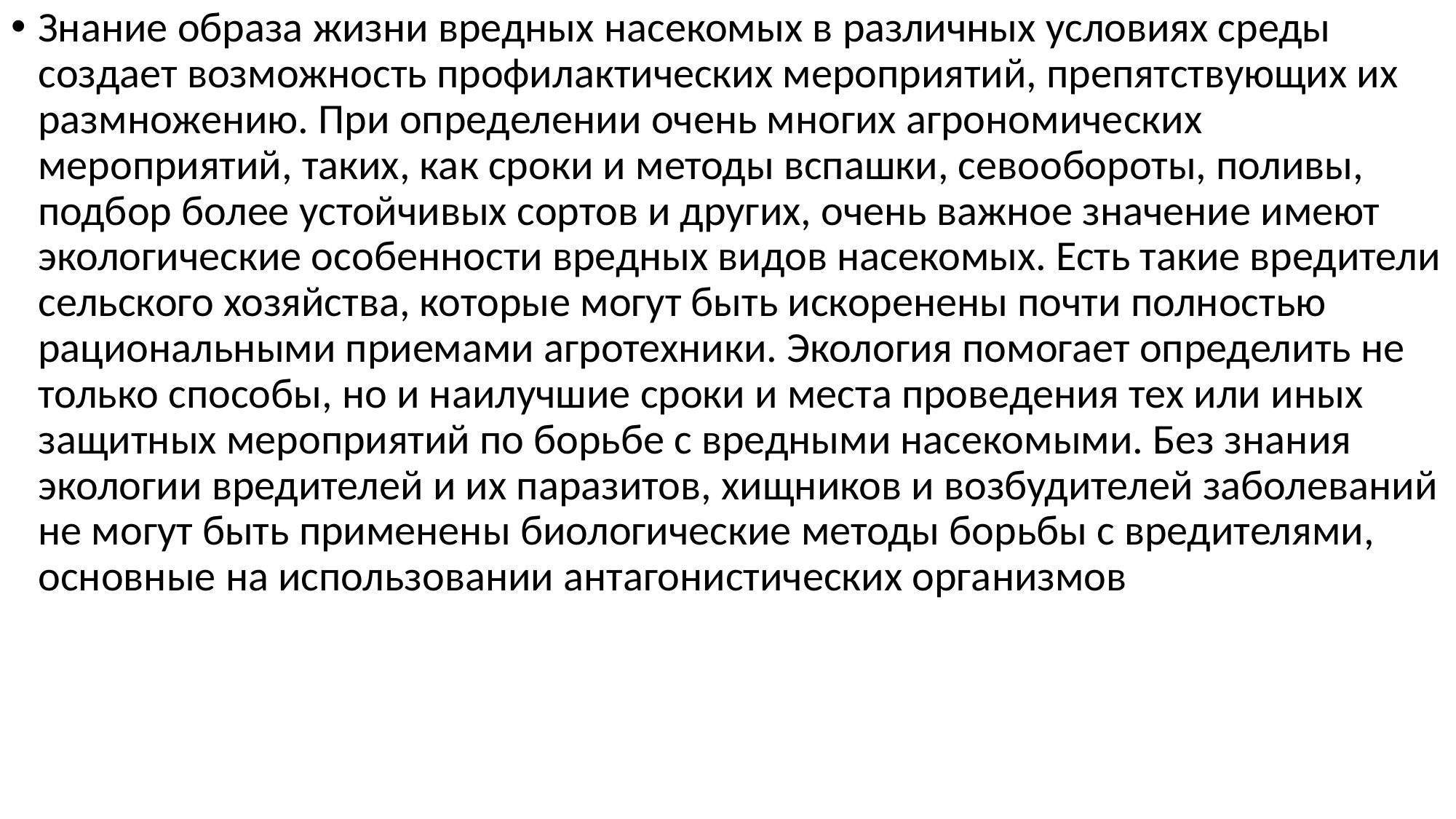

Знание образа жизни вредных насекомых в различных условиях среды создает возможность профилактических мероприятий, препятствующих их размножению. При определении очень многих агрономических мероприятий, таких, как сроки и методы вспашки, севообороты, поливы, подбор более устойчивых сортов и других, очень важное значение имеют экологические особенности вредных видов насекомых. Есть такие вредители сельского хозяйства, которые могут быть искоренены почти полностью рациональными приемами агротехники. Экология помогает определить не только способы, но и наилучшие сроки и места проведения тех или иных защитных мероприятий по борьбе с вредными насекомыми. Без знания экологии вредителей и их паразитов, хищников и возбудителей заболеваний не могут быть применены биологические методы борьбы с вредителями, основные на использовании антагонистических организмов